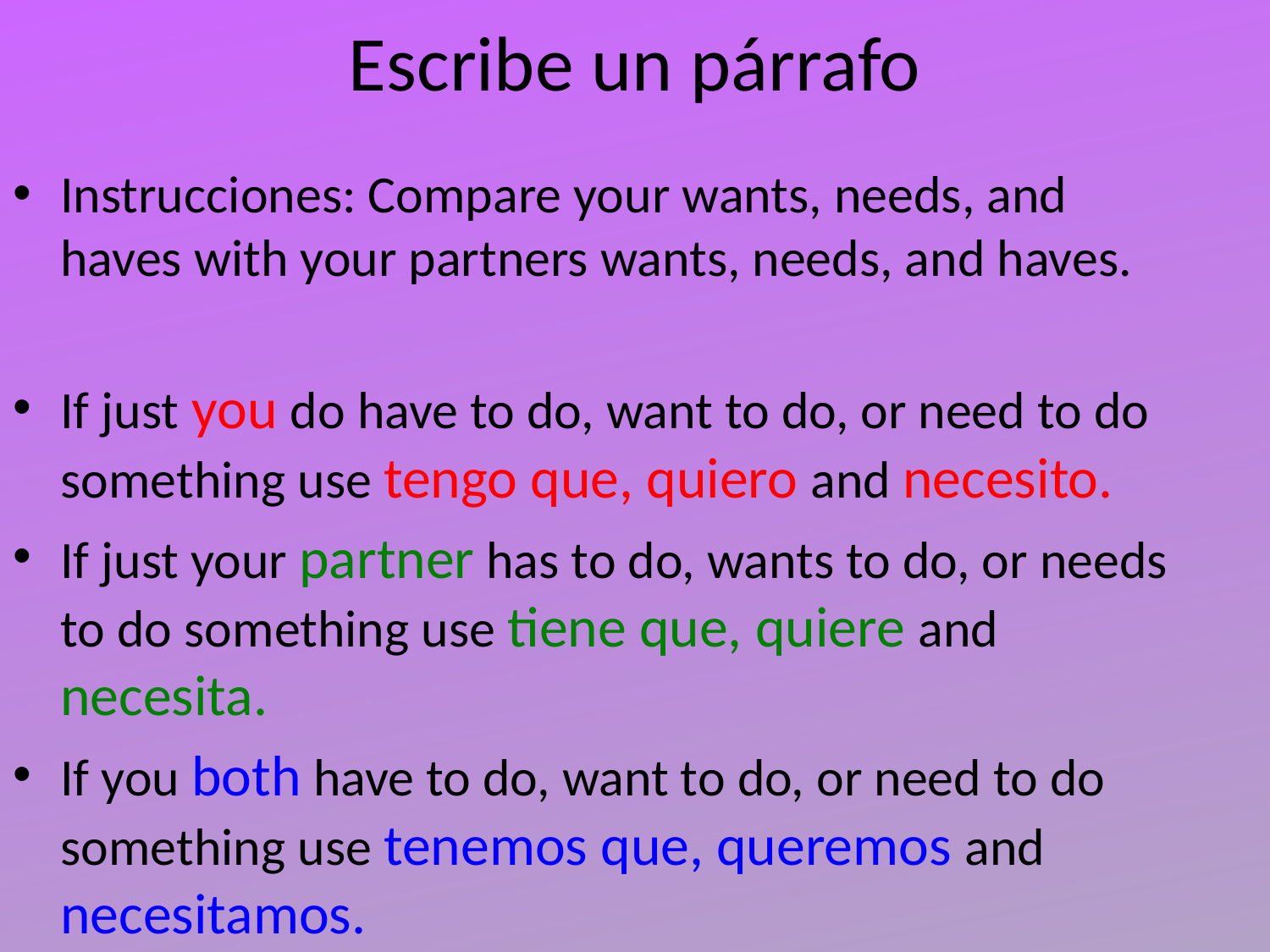

# Escribe un párrafo
Instrucciones: Compare your wants, needs, and haves with your partners wants, needs, and haves.

If just you do have to do, want to do, or need to do something use tengo que, quiero and necesito.
If just your partner has to do, wants to do, or needs to do something use tiene que, quiere and necesita.
If you both have to do, want to do, or need to do something use tenemos que, queremos and necesitamos.